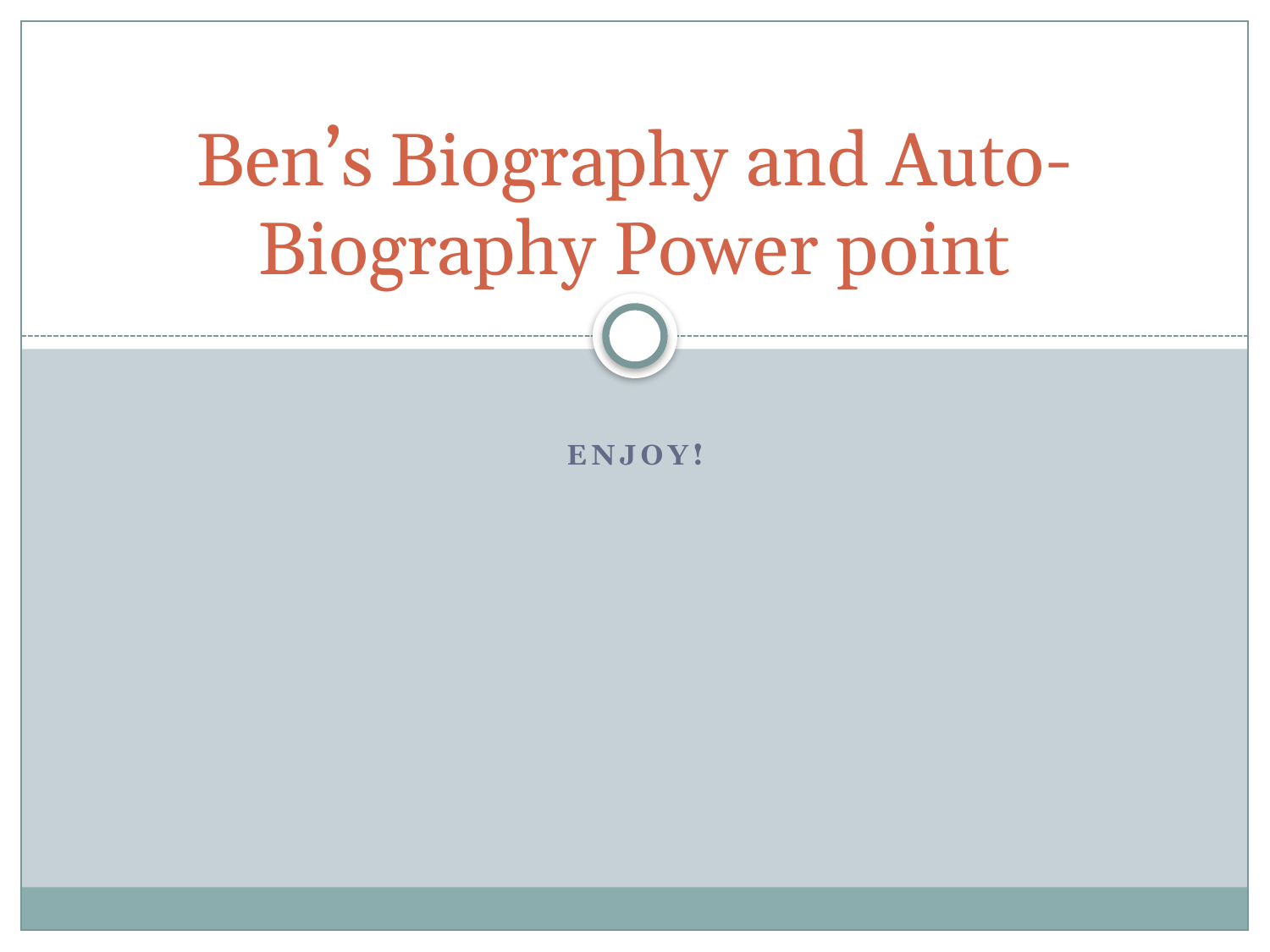

# Ben’s Biography and Auto-Biography Power point

Enjoy!